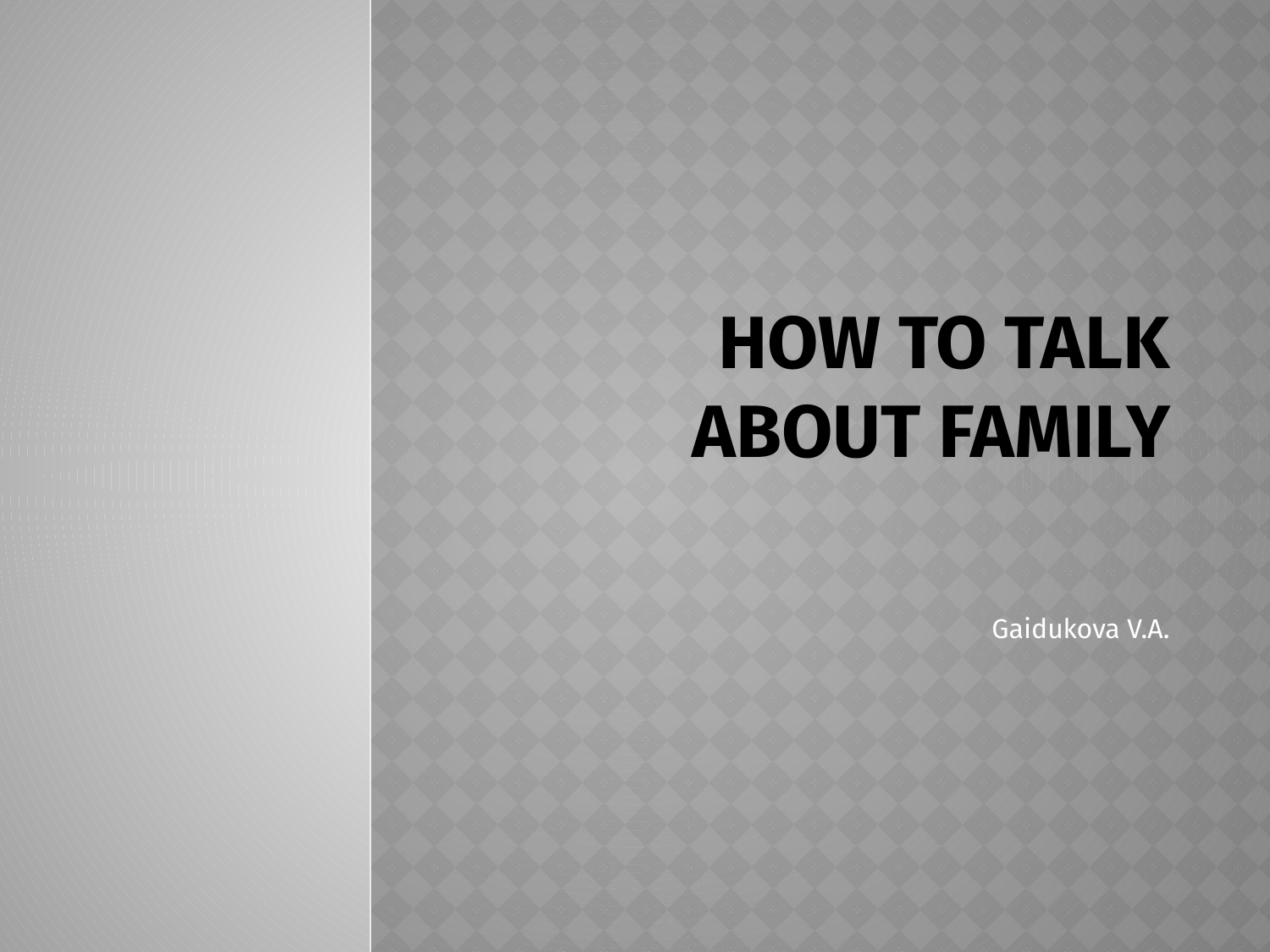

# How to talk about family

Gaidukova V.A.